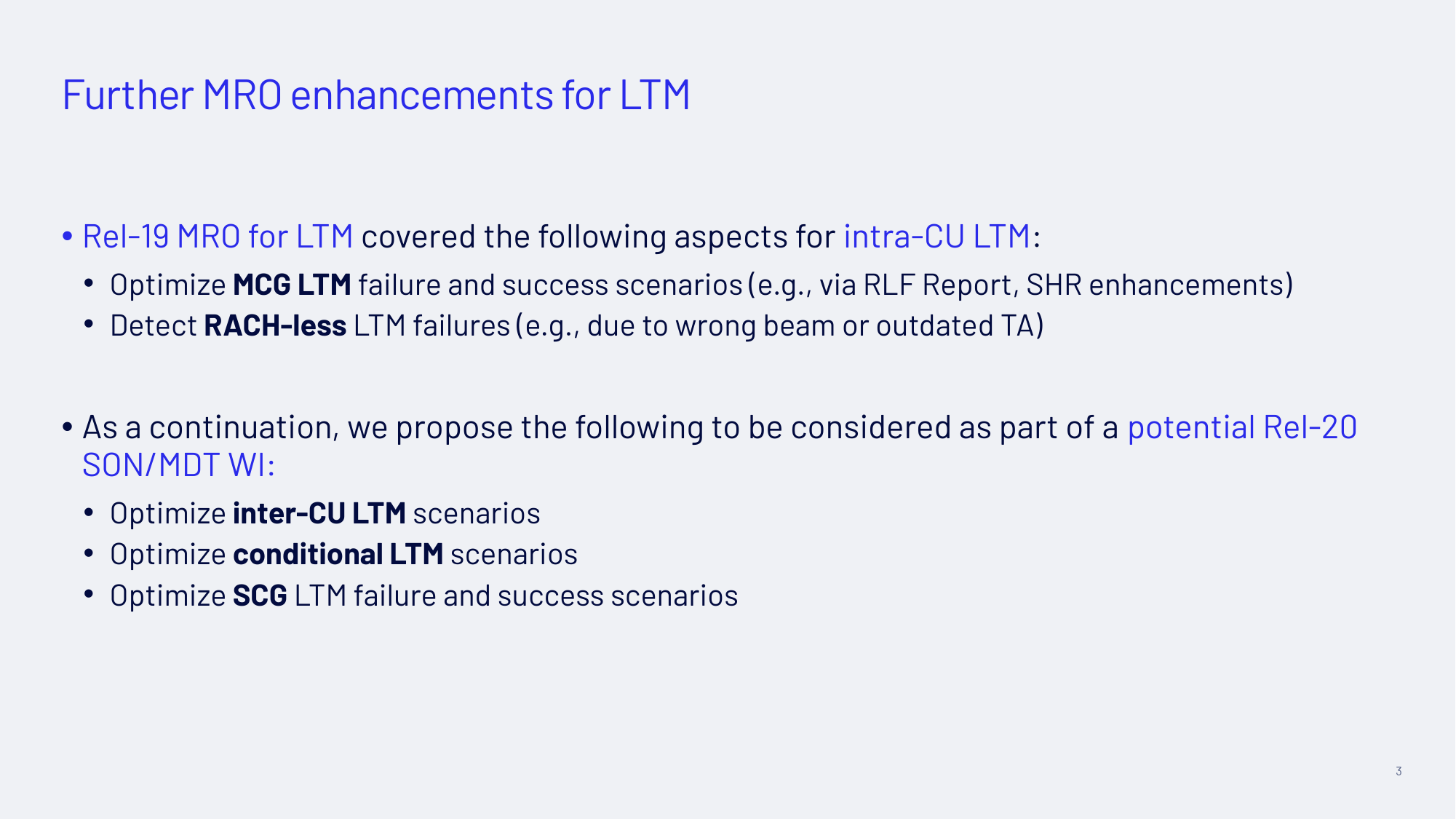

# Further MRO enhancements for LTM

Rel-19 MRO for LTM covered the following aspects for intra-CU LTM:
Optimize MCG LTM failure and success scenarios (e.g., via RLF Report, SHR enhancements)
Detect RACH-less LTM failures (e.g., due to wrong beam or outdated TA)

As a continuation, we propose the following to be considered as part of a potential Rel-20 SON/MDT WI:
Optimize inter-CU LTM scenarios
Optimize conditional LTM scenarios
Optimize SCG LTM failure and success scenarios